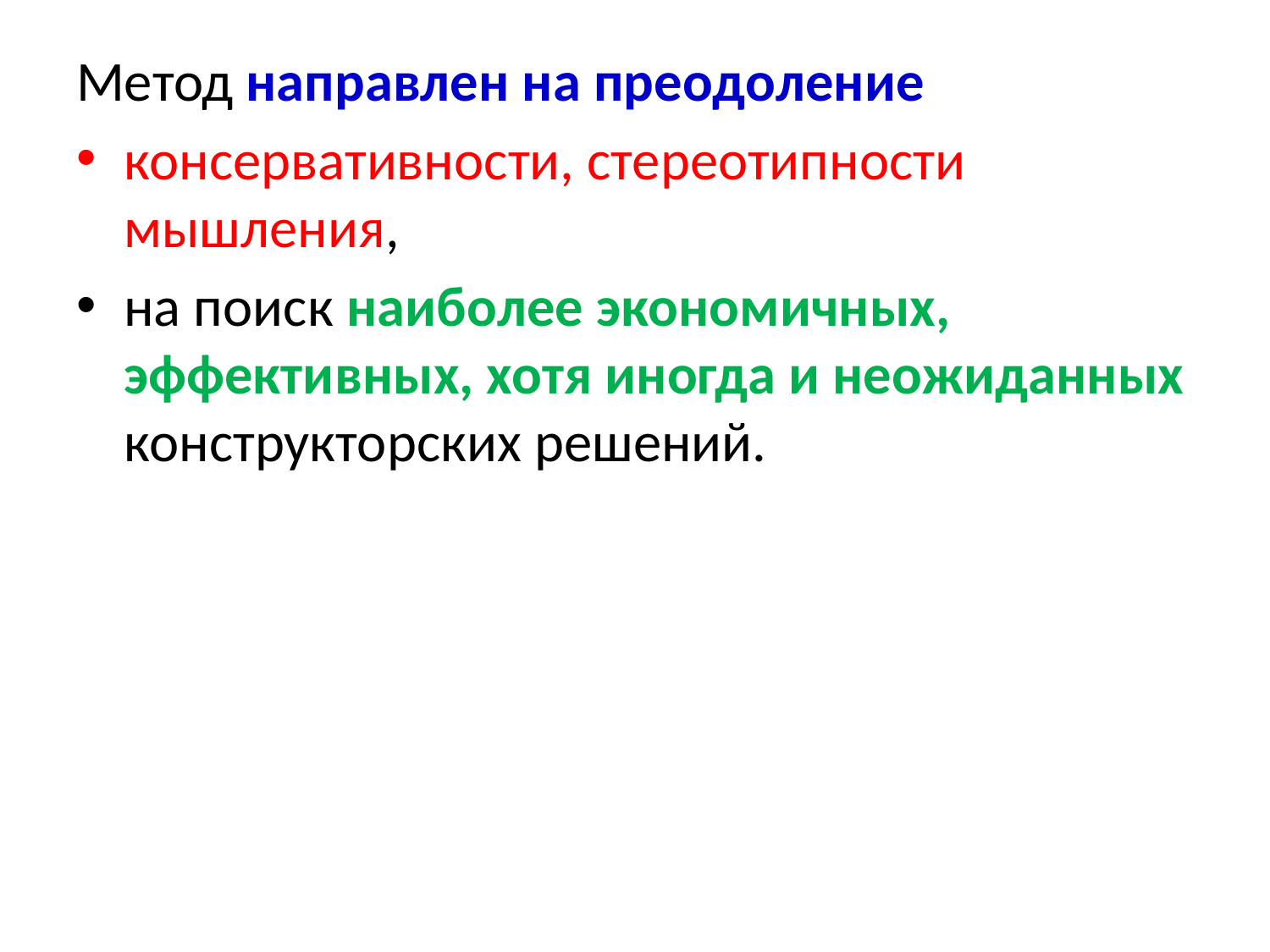

# Метод направлен на преодоление
консервативности, стереотипности мышления,
на поиск наиболее экономичных, эффективных, хотя иногда и неожиданных конструкторских решений.